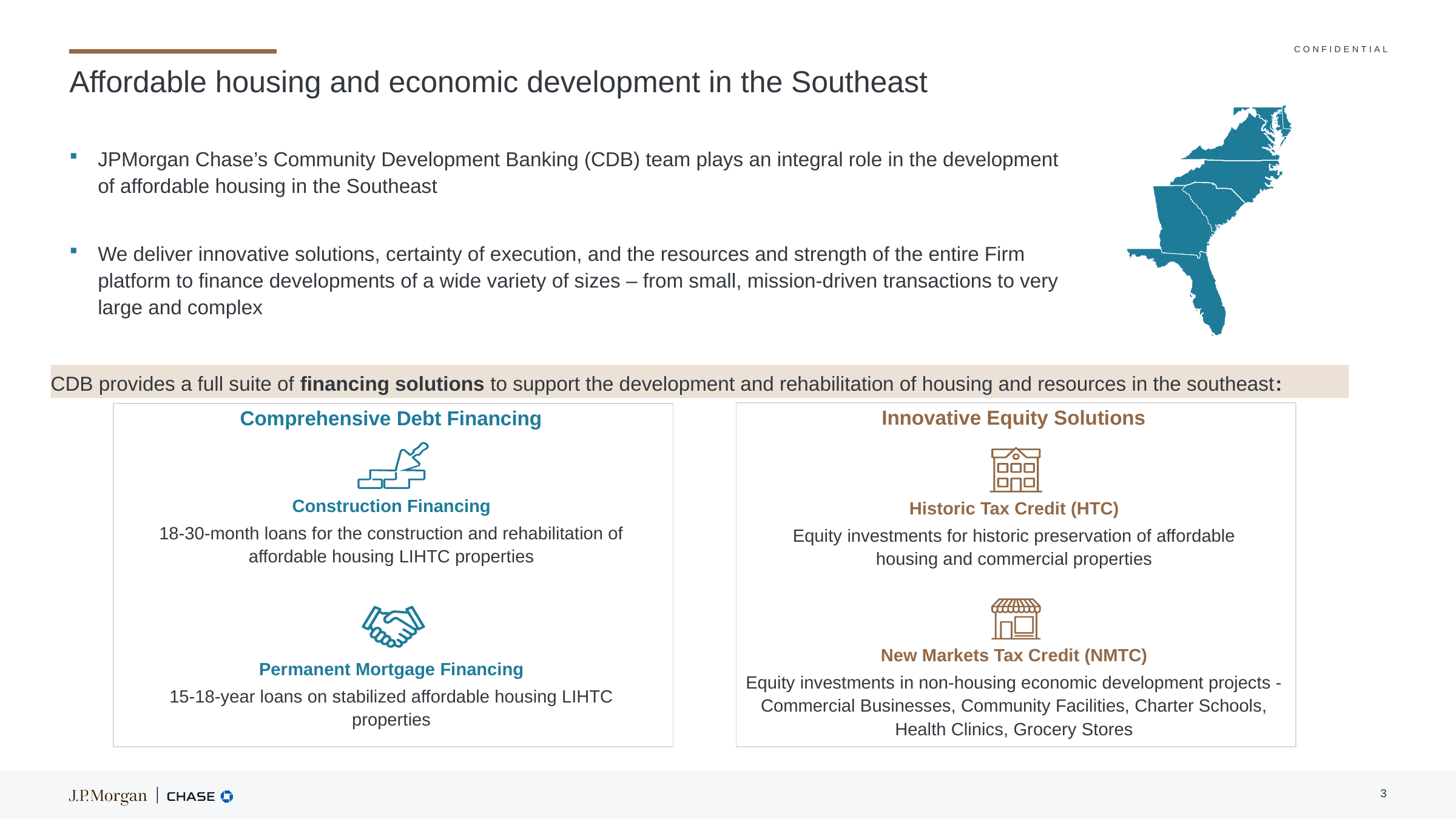

# Affordable housing and economic development in the Southeast

JPMorgan Chase’s Community Development Banking (CDB) team plays an integral role in the development of affordable housing in the Southeast

We deliver innovative solutions, certainty of execution, and the resources and strength of the entire Firm platform to finance developments of a wide variety of sizes – from small, mission-driven transactions to very large and complex
CDB provides a full suite of financing solutions to support the development and rehabilitation of housing and resources in the southeast:

Comprehensive Debt Financing

Innovative Equity Solutions

Construction Financing
18-30-month loans for the construction and rehabilitation of affordable housing LIHTC properties
Historic Tax Credit (HTC)
Equity investments for historic preservation of affordable housing and commercial properties

New Markets Tax Credit (NMTC)
Equity investments in non-housing economic development projects -Commercial Businesses, Community Facilities, Charter Schools, Health Clinics, Grocery Stores
Permanent Mortgage Financing
15-18-year loans on stabilized affordable housing LIHTC properties

3